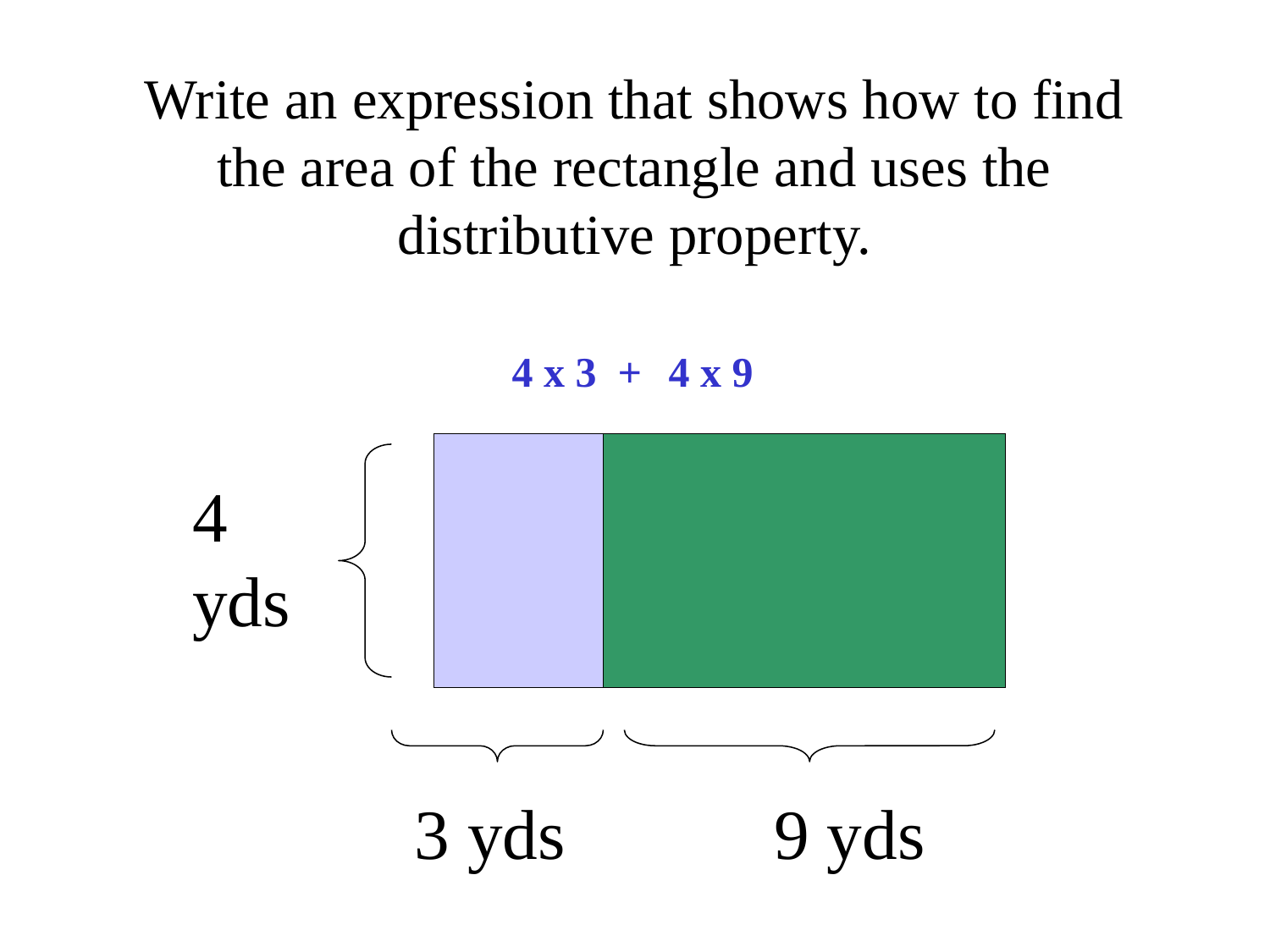

Write an expression that shows how to find the area of the rectangle and uses the distributive property.
4 x 3  +
4 x 9

4 yds

3 yds
   9 yds